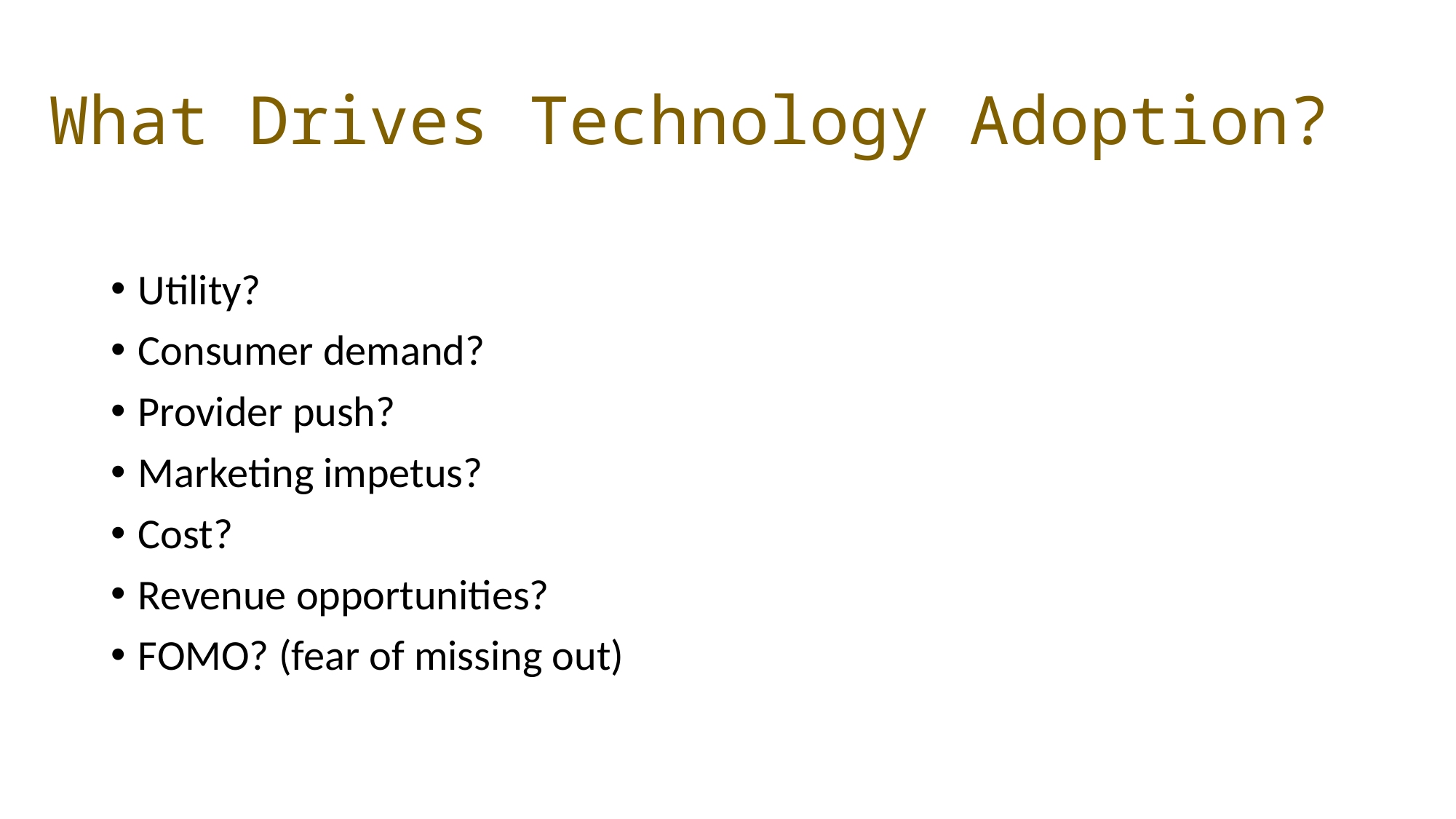

# What Drives Technology Adoption?
Utility?
Consumer demand?
Provider push?
Marketing impetus?
Cost?
Revenue opportunities?
FOMO? (fear of missing out)